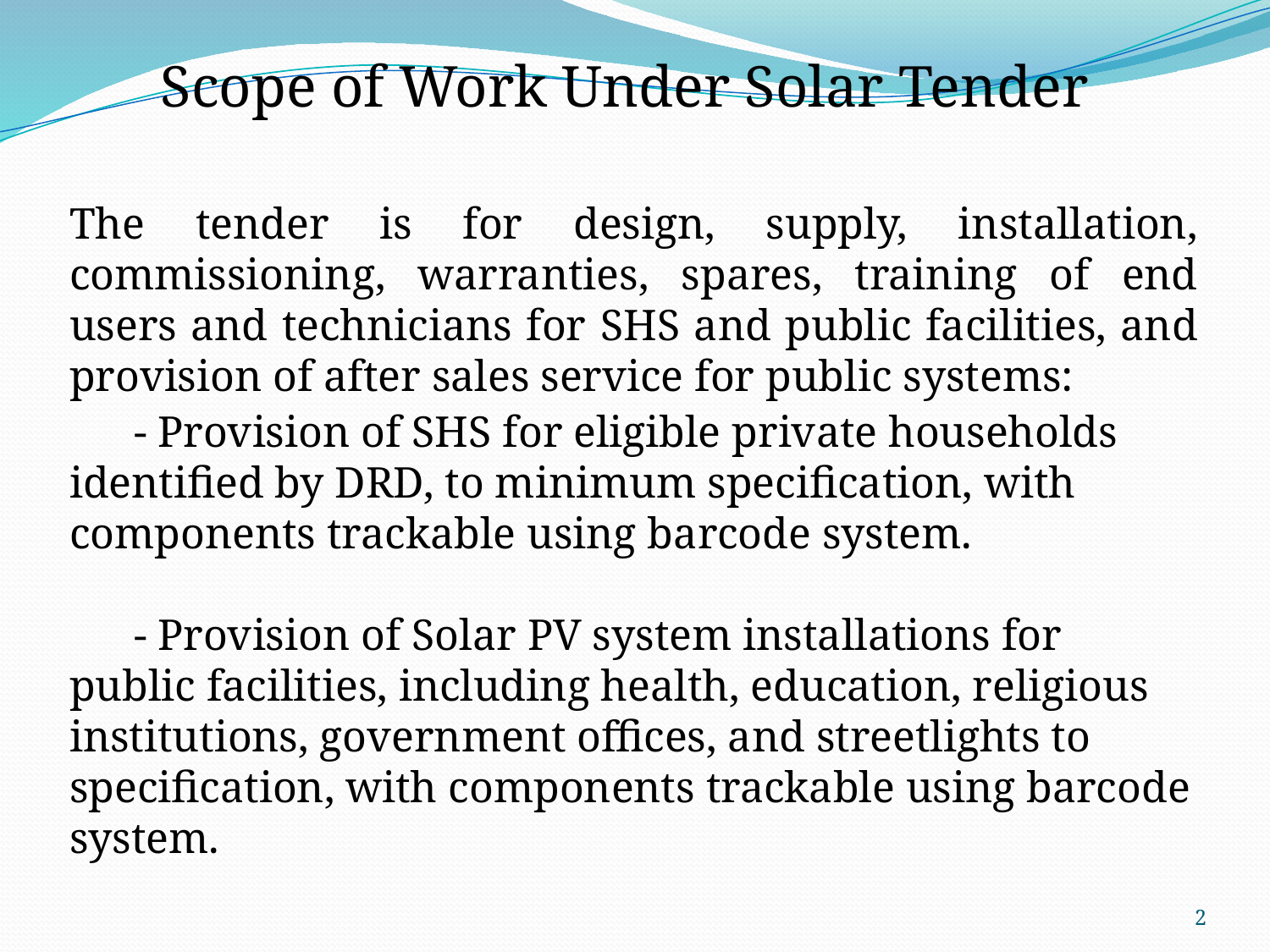

Scope of Work Under Solar Tender

The tender is for design, supply, installation, commissioning, warranties, spares, training of end users and technicians for SHS and public facilities, and provision of after sales service for public systems:
	- Provision of SHS for eligible private households identified by DRD, to minimum specification, with components trackable using barcode system.

	- Provision of Solar PV system installations for public facilities, including health, education, religious institutions, government offices, and streetlights to specification, with components trackable using barcode system.

2